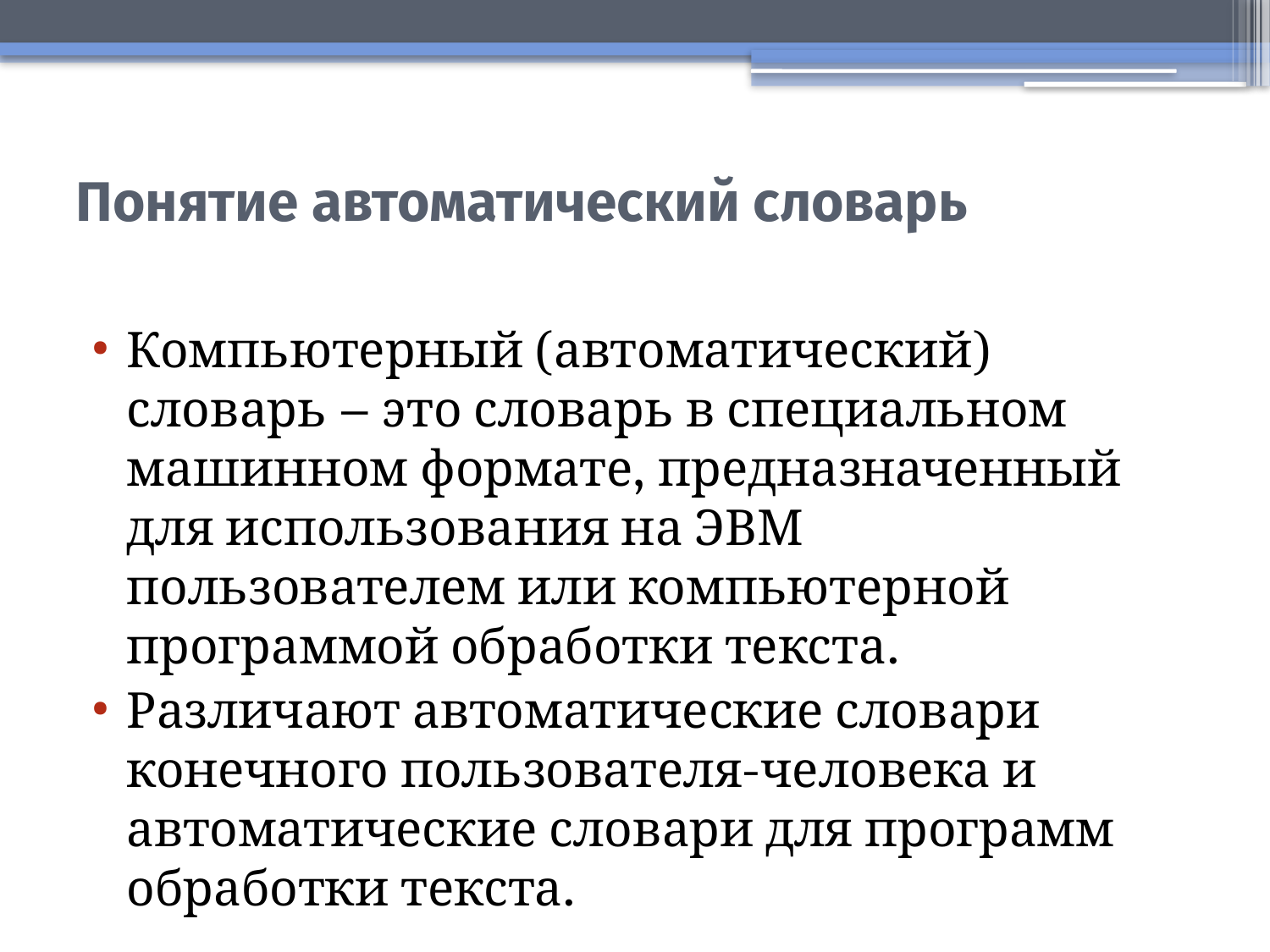

# Понятие автоматический словарь
Компьютерный (автоматический) словарь – это словарь в специальном машинном формате, предназначенный для использования на ЭВМ пользователем или компьютерной программой обработки текста.
Различают автоматические словари конечного пользователя-человека и автоматические словари для программ обработки текста.